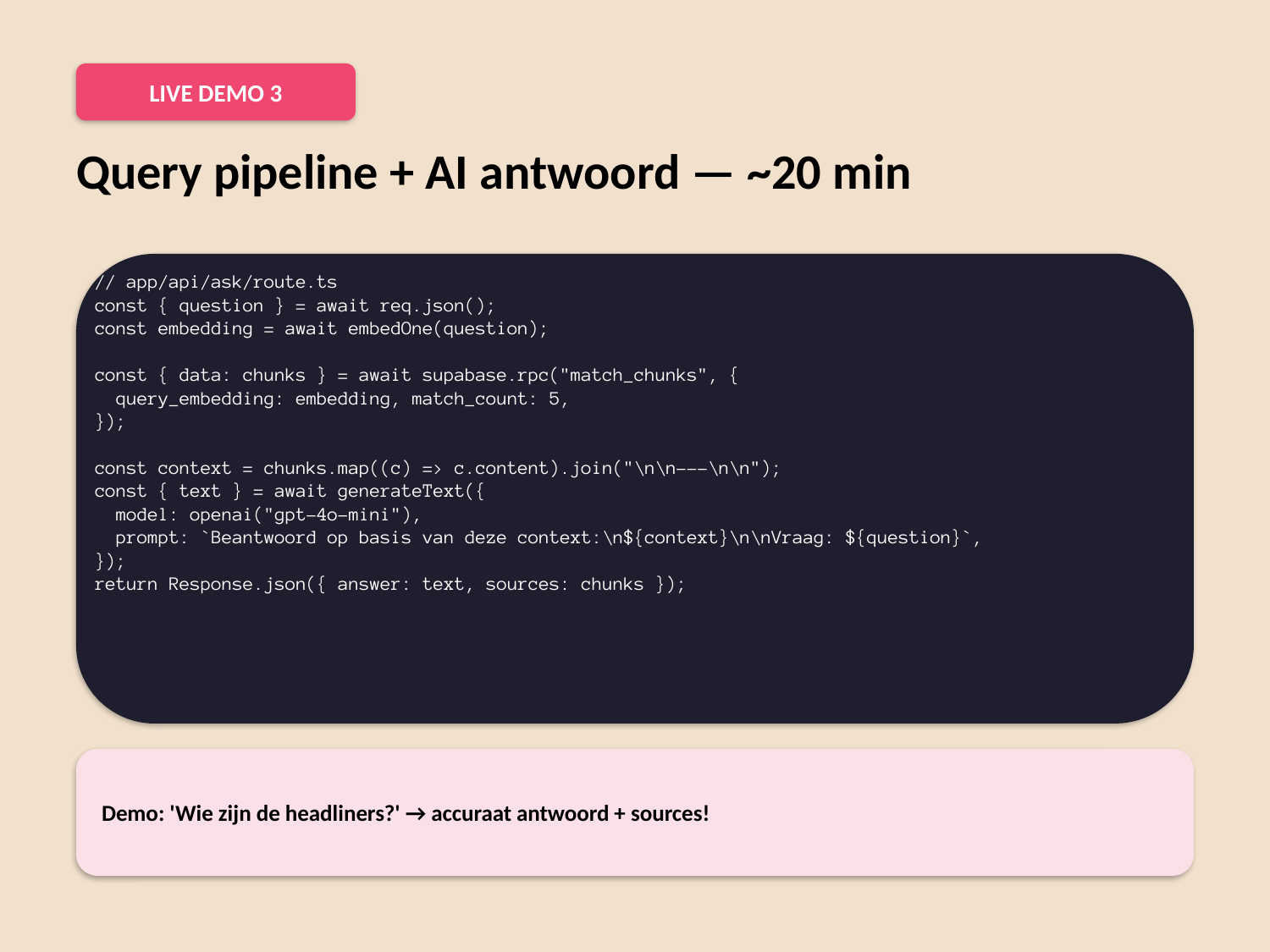

LIVE DEMO 3
Query pipeline + AI antwoord — ~20 min

// app/api/ask/route.ts
const { question } = await req.json();
const embedding = await embedOne(question);

const { data: chunks } = await supabase.rpc("match_chunks", {
  query_embedding: embedding, match_count: 5,
});

const context = chunks.map((c) => c.content).join("\n\n---\n\n");
const { text } = await generateText({
  model: openai("gpt-4o-mini"),
  prompt: `Beantwoord op basis van deze context:\n${context}\n\nVraag: ${question}`,
});
return Response.json({ answer: text, sources: chunks });

Demo: 'Wie zijn de headliners?' → accuraat antwoord + sources!